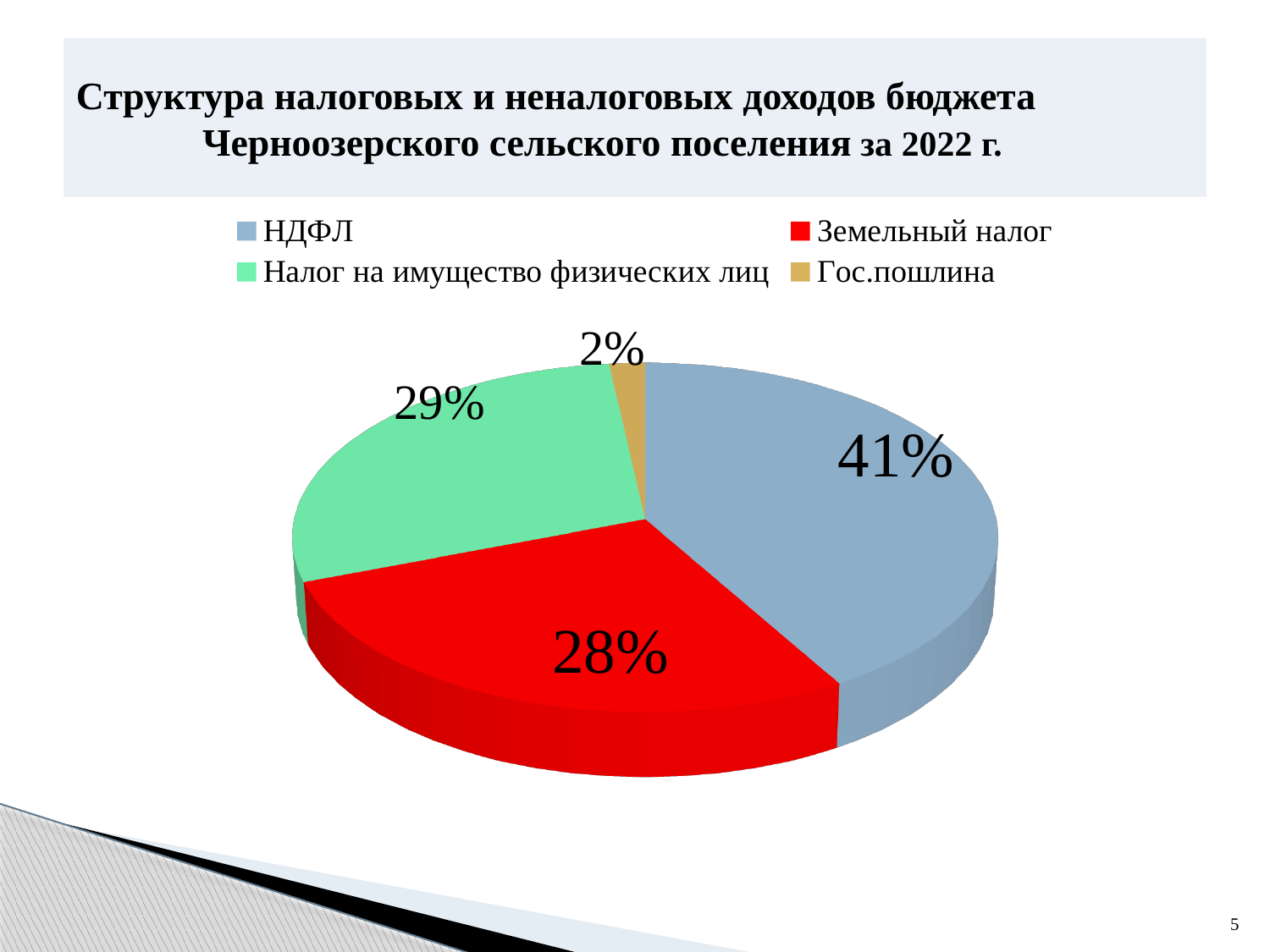

# Структура налоговых и неналоговых доходов бюджета Черноозерского сельского поселения за 2022 г.

[unsupported chart]

5